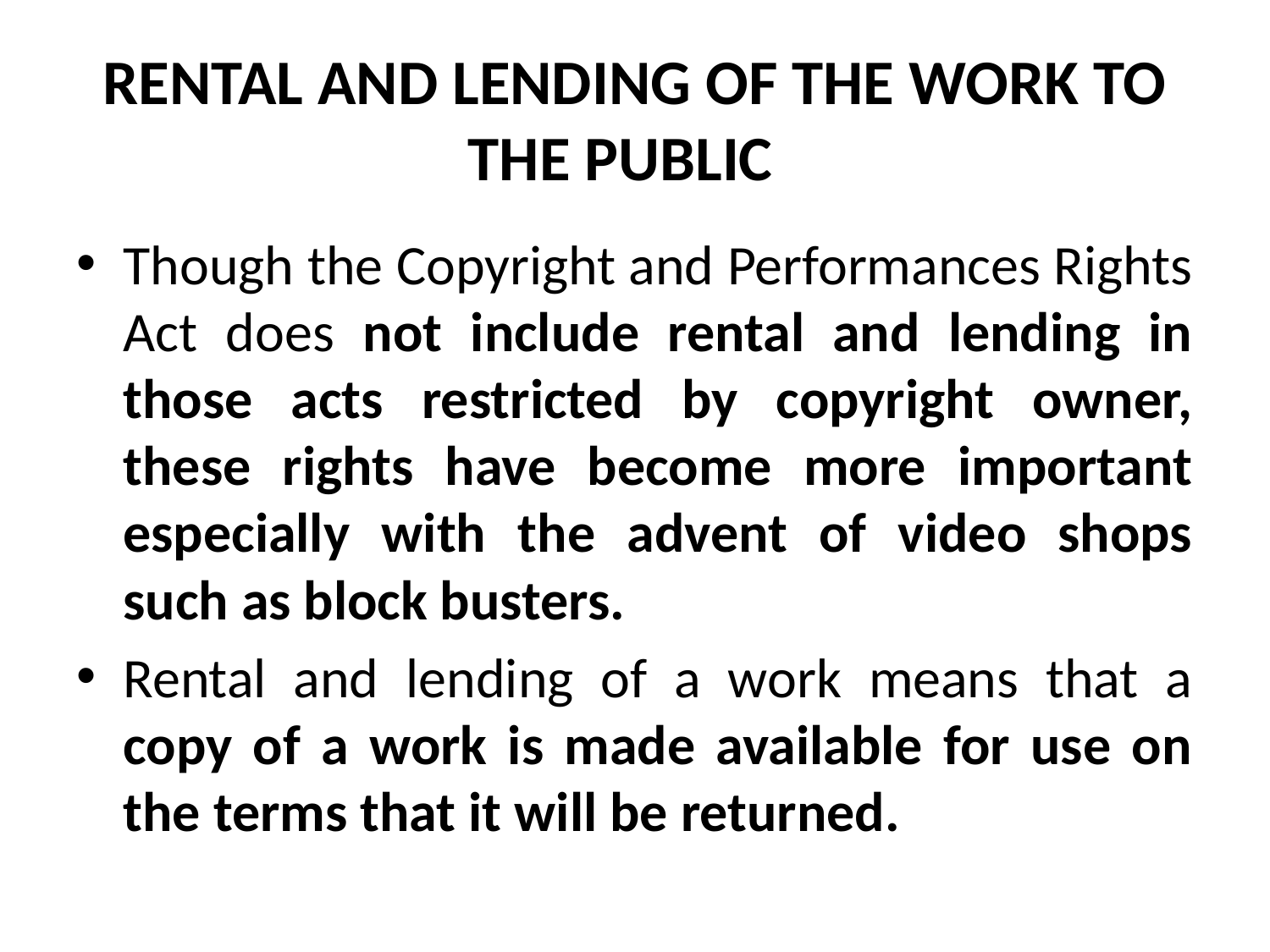

# RENTAL AND LENDING OF THE WORK TO THE PUBLIC
Though the Copyright and Performances Rights Act does not include rental and lending in those acts restricted by copyright owner, these rights have become more important especially with the advent of video shops such as block busters.
Rental and lending of a work means that a copy of a work is made available for use on the terms that it will be returned.